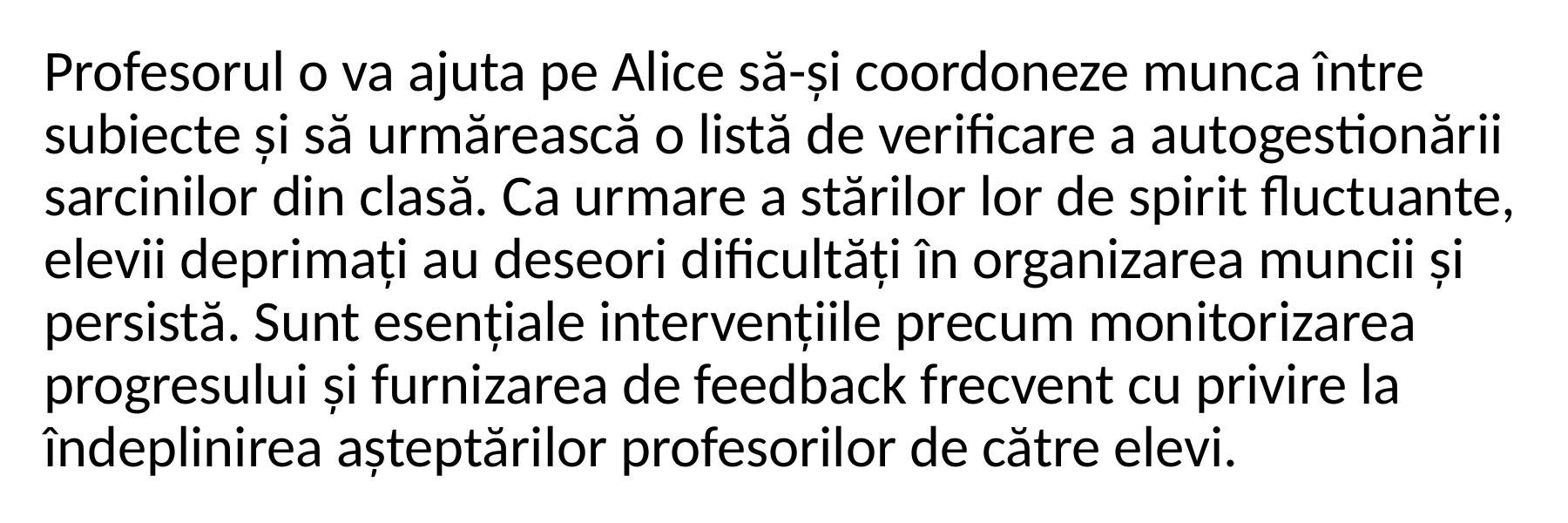

Profesorul o va ajuta pe Alice să-și coordoneze munca între subiecte și să urmărească o listă de verificare a autogestionării sarcinilor din clasă. Ca urmare a stărilor lor de spirit fluctuante, elevii deprimați au deseori dificultăți în organizarea muncii și persistă. Sunt esențiale intervențiile precum monitorizarea progresului și furnizarea de feedback frecvent cu privire la îndeplinirea așteptărilor profesorilor de către elevi.